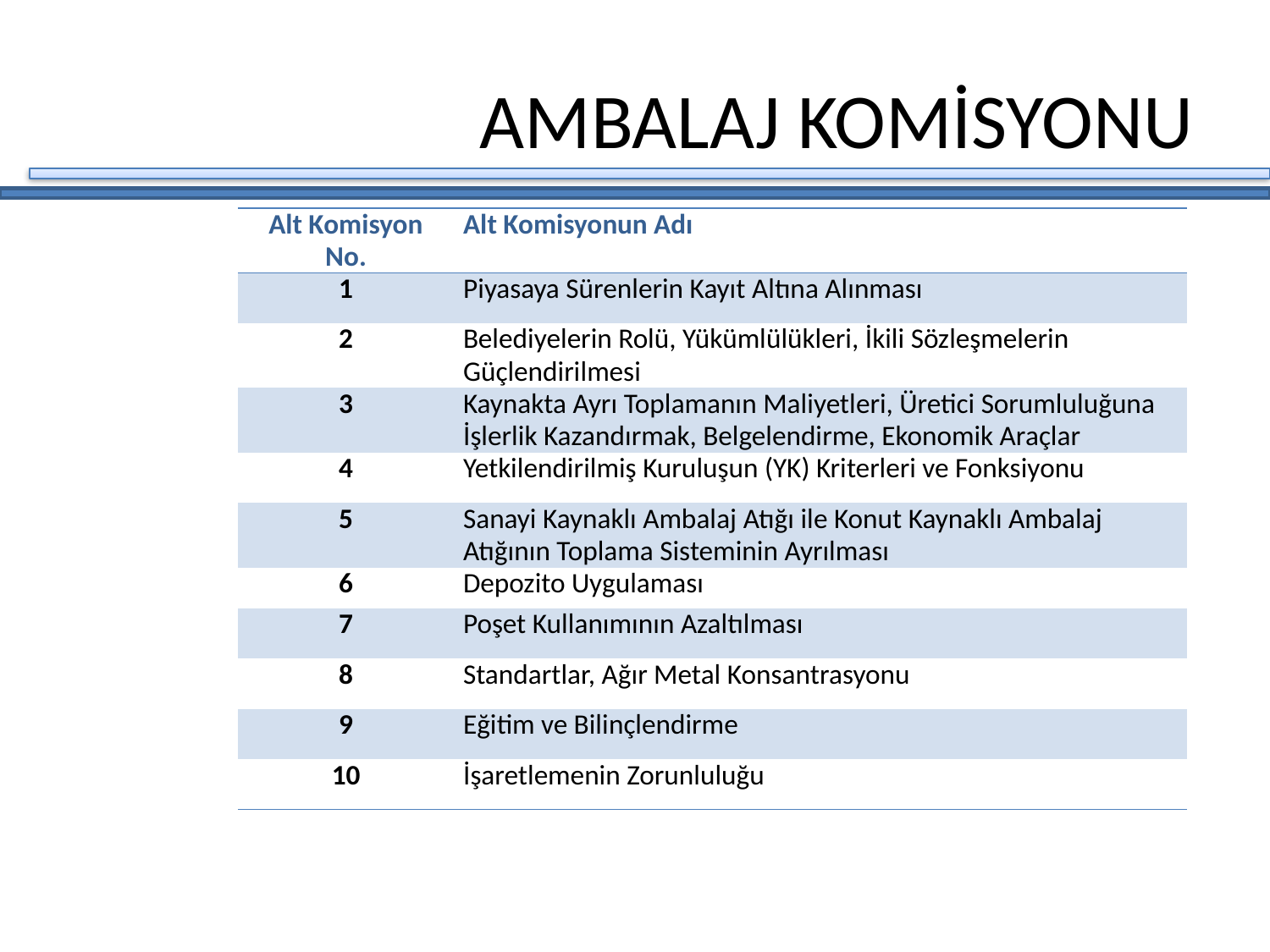

# AMBALAJ KOMİSYONU

| Alt Komisyon No. | Alt Komisyonun Adı |
| --- | --- |
| 1 | Piyasaya Sürenlerin Kayıt Altına Alınması |
| 2 | Belediyelerin Rolü, Yükümlülükleri, İkili Sözleşmelerin Güçlendirilmesi |
| 3 | Kaynakta Ayrı Toplamanın Maliyetleri, Üretici Sorumluluğuna İşlerlik Kazandırmak, Belgelendirme, Ekonomik Araçlar |
| 4 | Yetkilendirilmiş Kuruluşun (YK) Kriterleri ve Fonksiyonu |
| 5 | Sanayi Kaynaklı Ambalaj Atığı ile Konut Kaynaklı Ambalaj Atığının Toplama Sisteminin Ayrılması |
| 6 | Depozito Uygulaması |
| 7 | Poşet Kullanımının Azaltılması |
| 8 | Standartlar, Ağır Metal Konsantrasyonu |
| 9 | Eğitim ve Bilinçlendirme |
| 10 | İşaretlemenin Zorunluluğu |